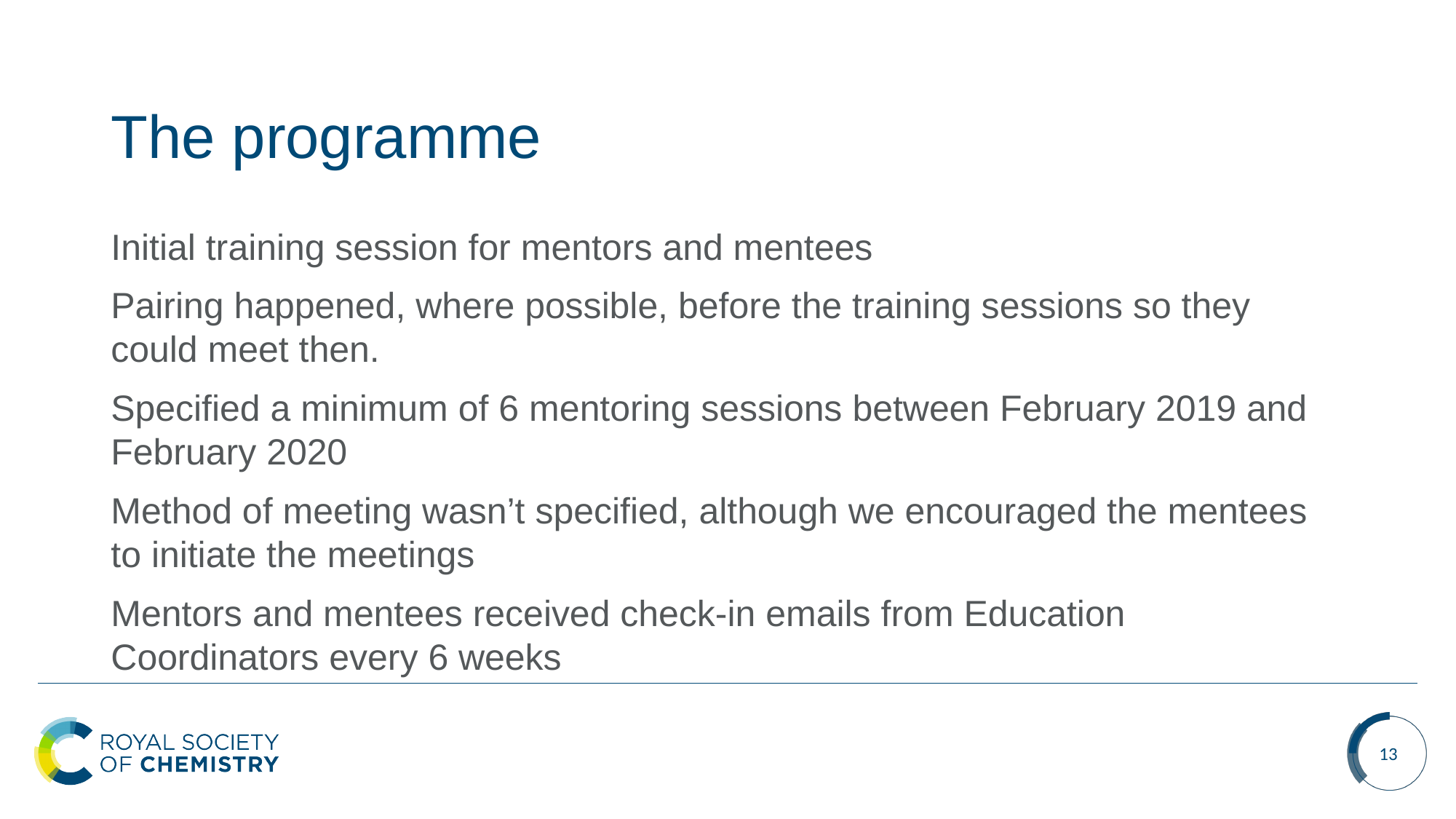

# The programme
Initial training session for mentors and mentees
Pairing happened, where possible, before the training sessions so they could meet then.
Specified a minimum of 6 mentoring sessions between February 2019 and February 2020
Method of meeting wasn’t specified, although we encouraged the mentees to initiate the meetings
Mentors and mentees received check-in emails from Education Coordinators every 6 weeks
13